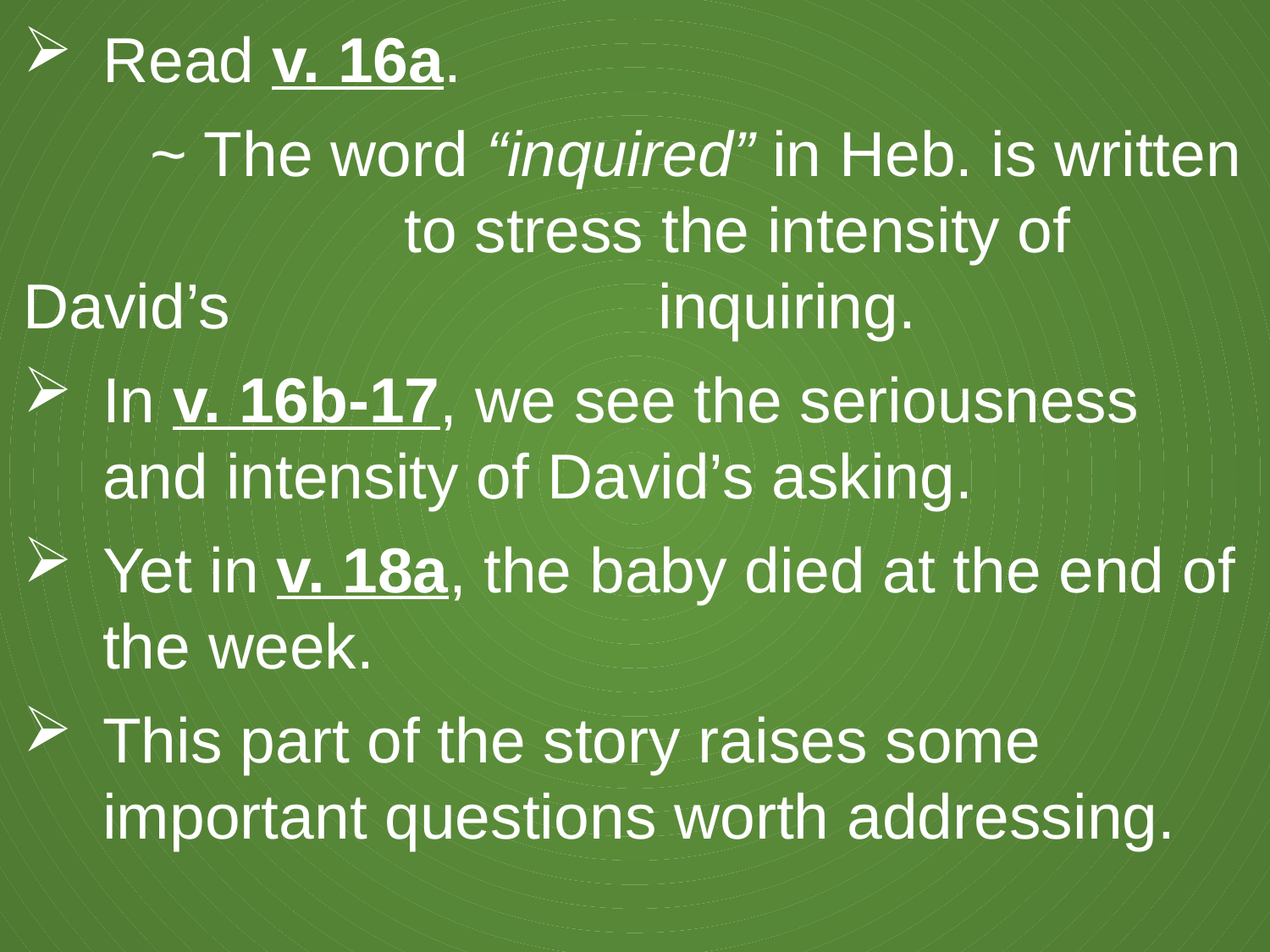

Read v. 16a.
	~ The word “inquired” in Heb. is written 			to stress the intensity of David’s 				inquiring.
In v. 16b-17, we see the seriousness and intensity of David’s asking.
Yet in v. 18a, the baby died at the end of the week.
This part of the story raises some important questions worth addressing.